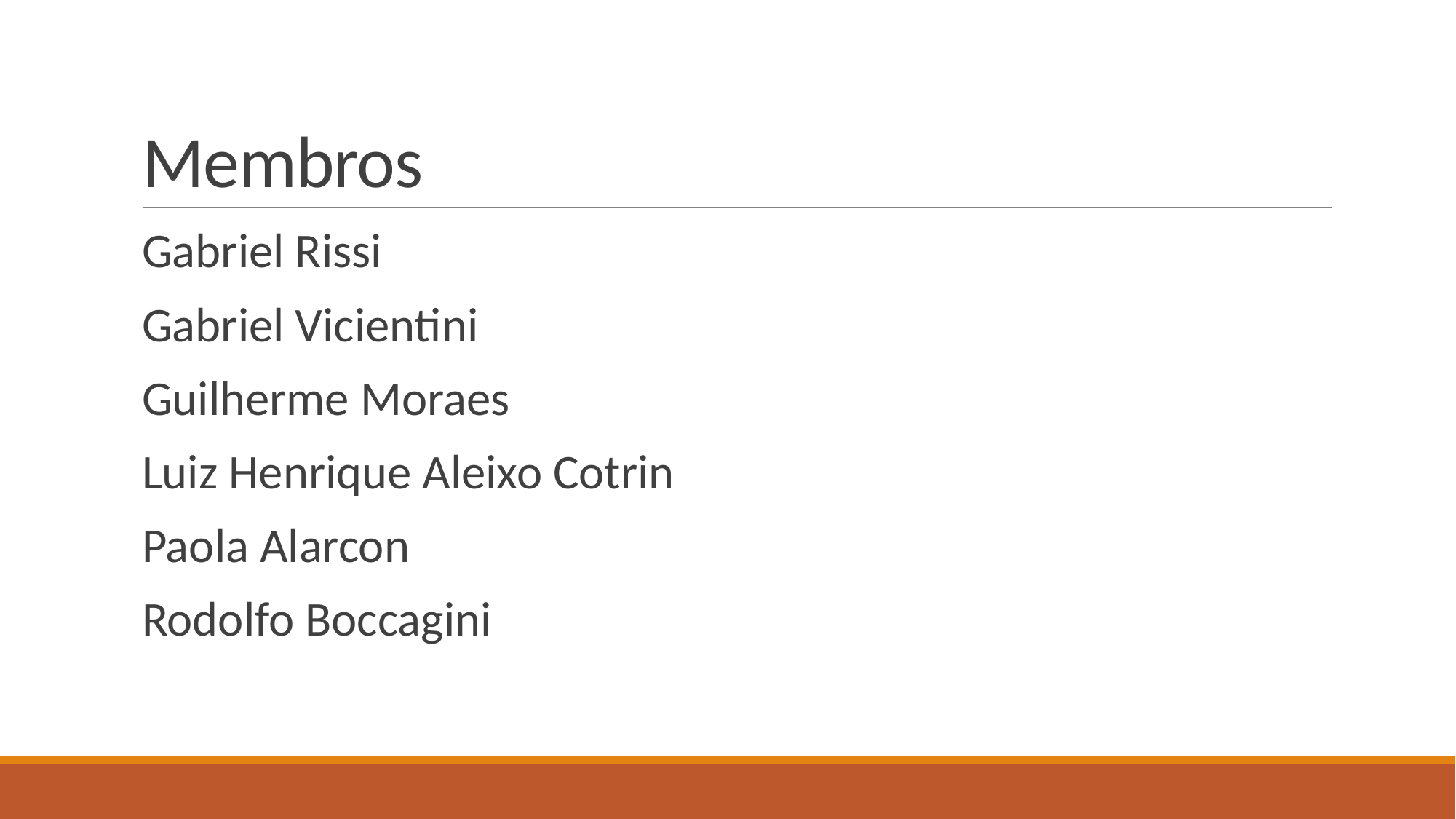

# Membros
Gabriel Rissi
Gabriel Vicientini
Guilherme Moraes
Luiz Henrique Aleixo Cotrin
Paola Alarcon
Rodolfo Boccagini